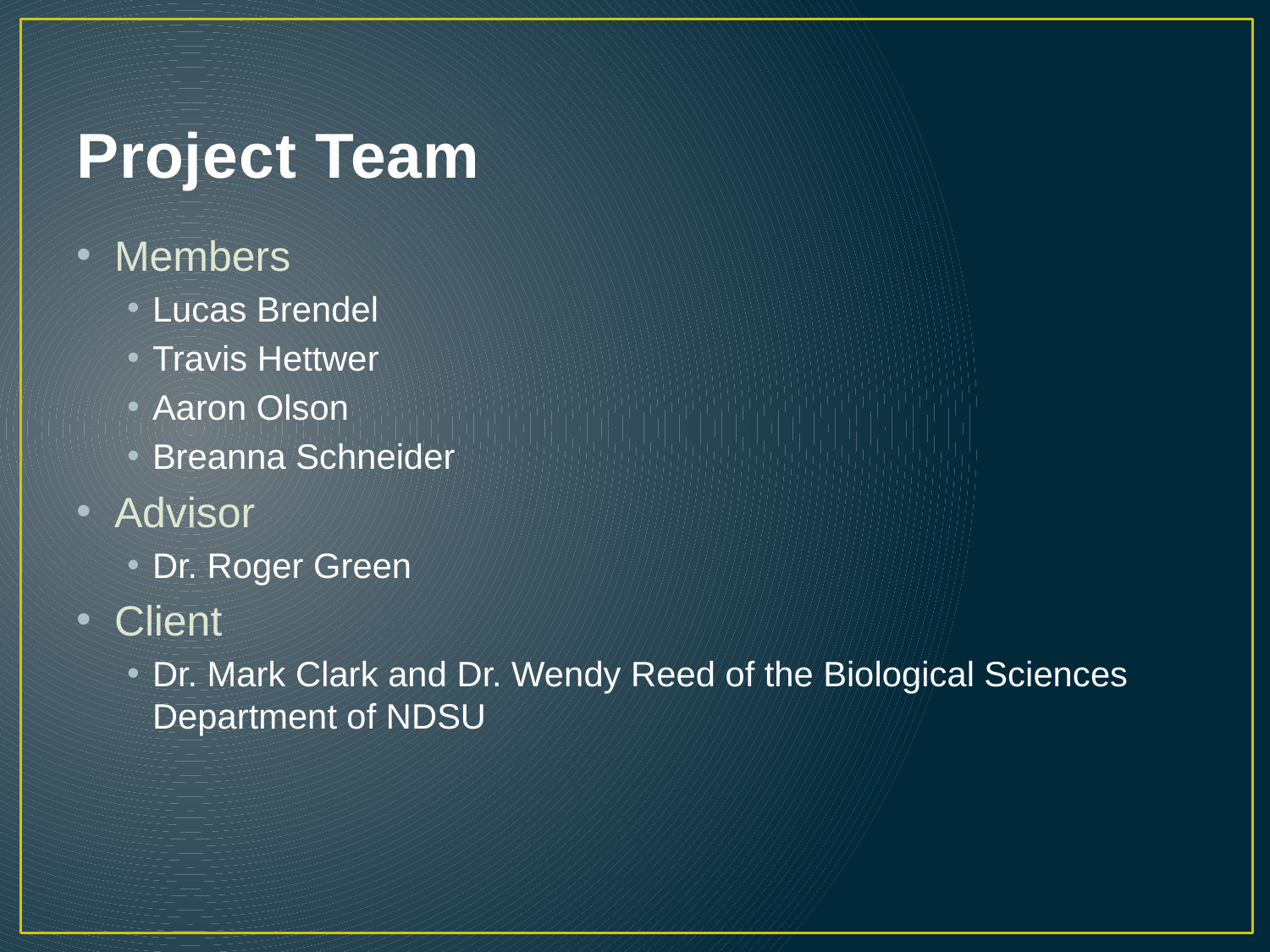

# Project Team
Members
Lucas Brendel
Travis Hettwer
Aaron Olson
Breanna Schneider
Advisor
Dr. Roger Green
Client
Dr. Mark Clark and Dr. Wendy Reed of the Biological Sciences Department of NDSU